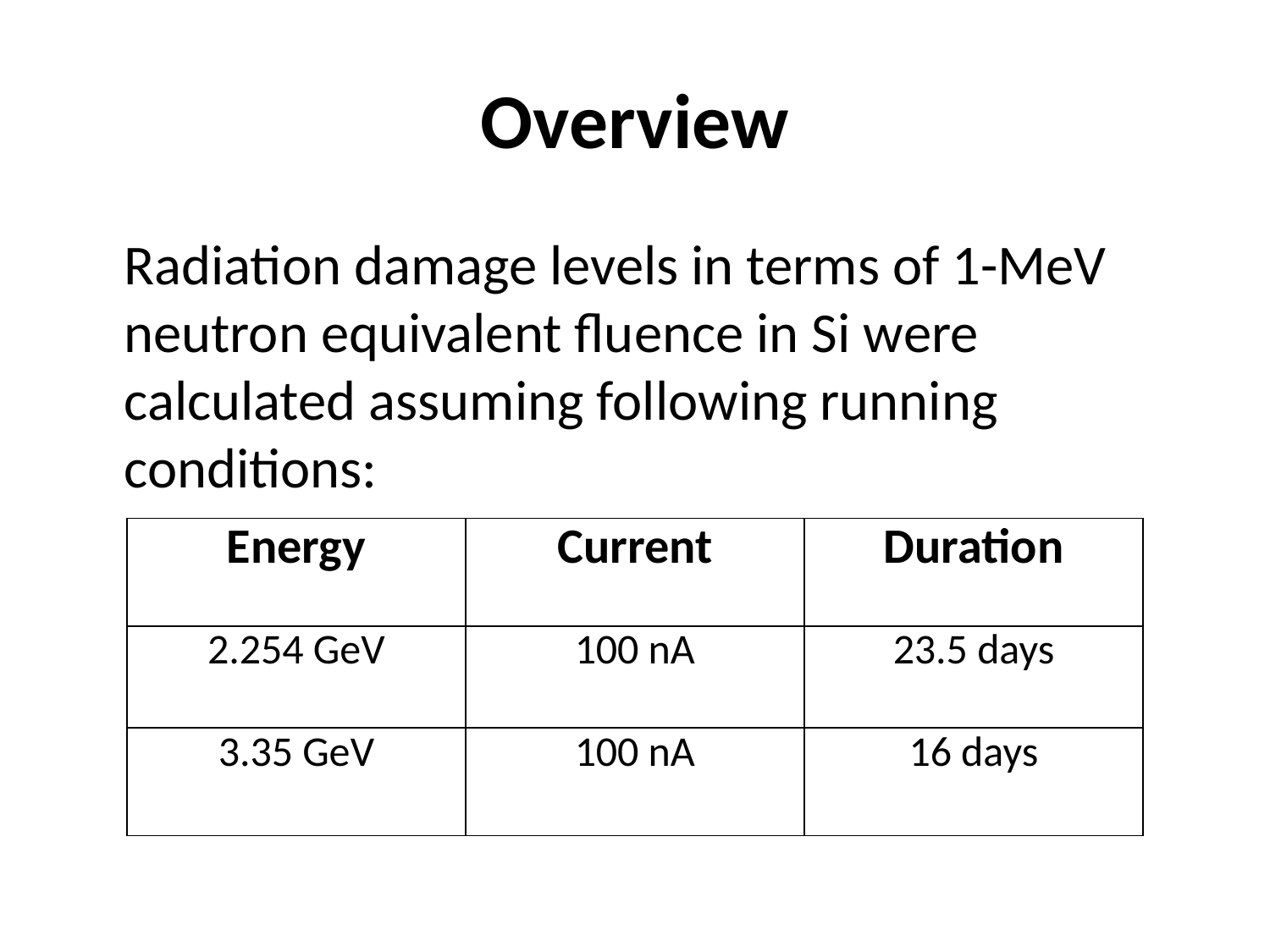

# Overview
	Radiation damage levels in terms of 1-MeV neutron equivalent fluence in Si were calculated assuming following running conditions:

| Energy | Current | Duration |
| --- | --- | --- |
| 2.254 GeV | 100 nA | 23.5 days |
| 3.35 GeV | 100 nA | 16 days |